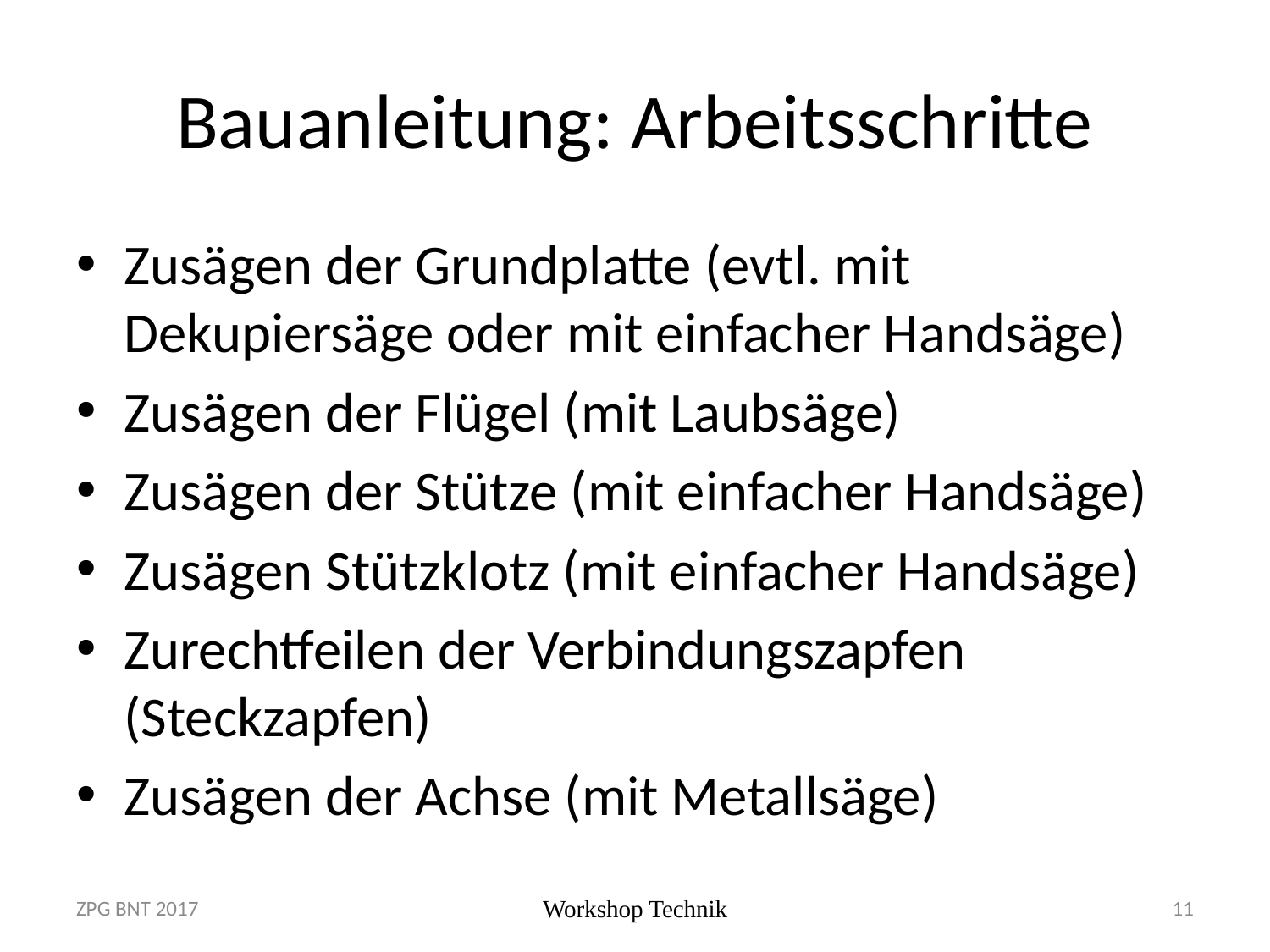

# Bauanleitung: Arbeitsschritte
Zusägen der Grundplatte (evtl. mit Dekupiersäge oder mit einfacher Handsäge)
Zusägen der Flügel (mit Laubsäge)
Zusägen der Stütze (mit einfacher Handsäge)
Zusägen Stützklotz (mit einfacher Handsäge)
Zurechtfeilen der Verbindungszapfen (Steckzapfen)
Zusägen der Achse (mit Metallsäge)
ZPG BNT 2017
Workshop Technik
11